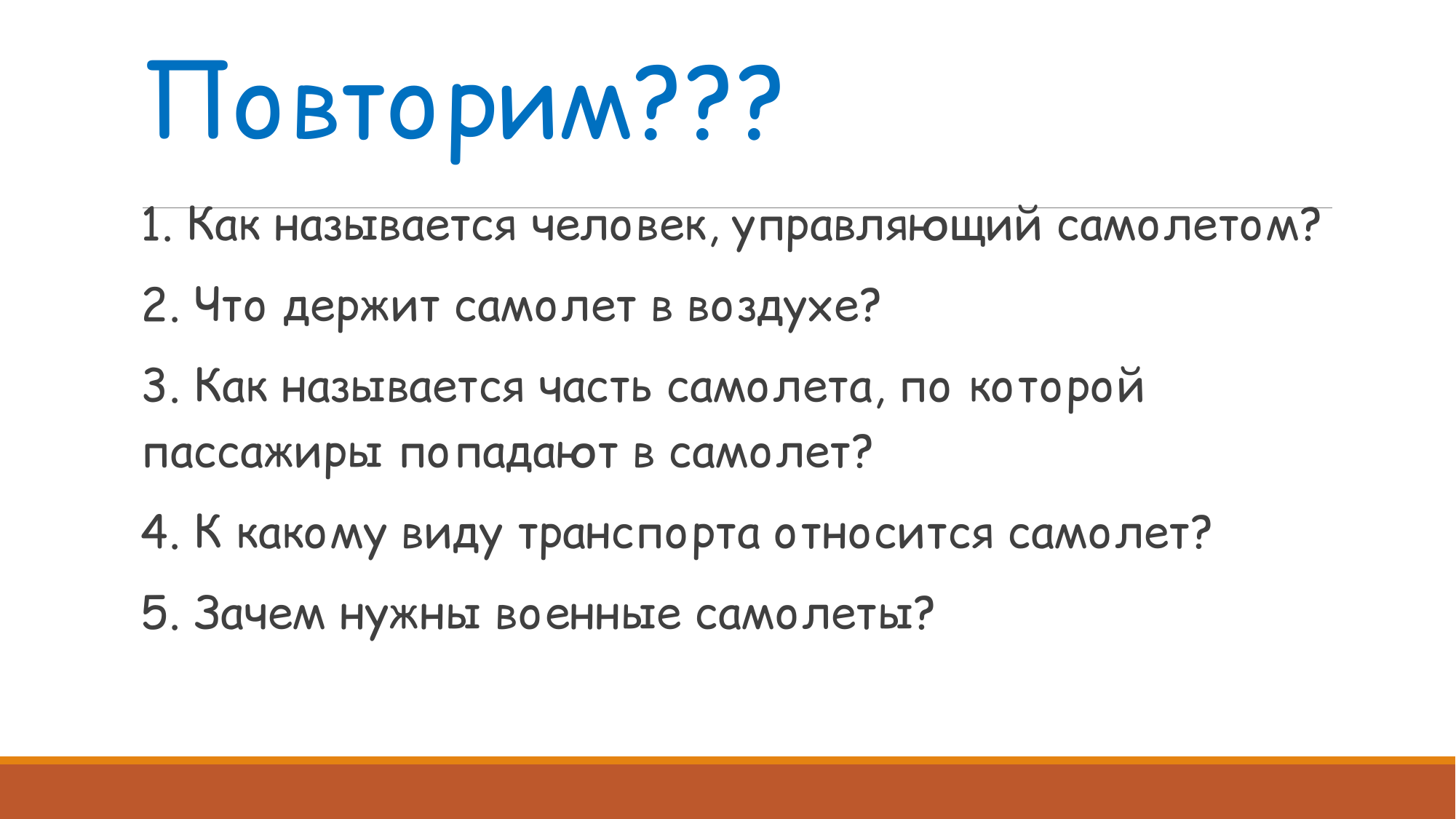

# Повторим???
1. Как называется человек, управляющий самолетом?
2. Что держит самолет в воздухе?
3. Как называется часть самолета, по которой пассажиры попадают в самолет?
4. К какому виду транспорта относится самолет?
5. Зачем нужны военные самолеты?